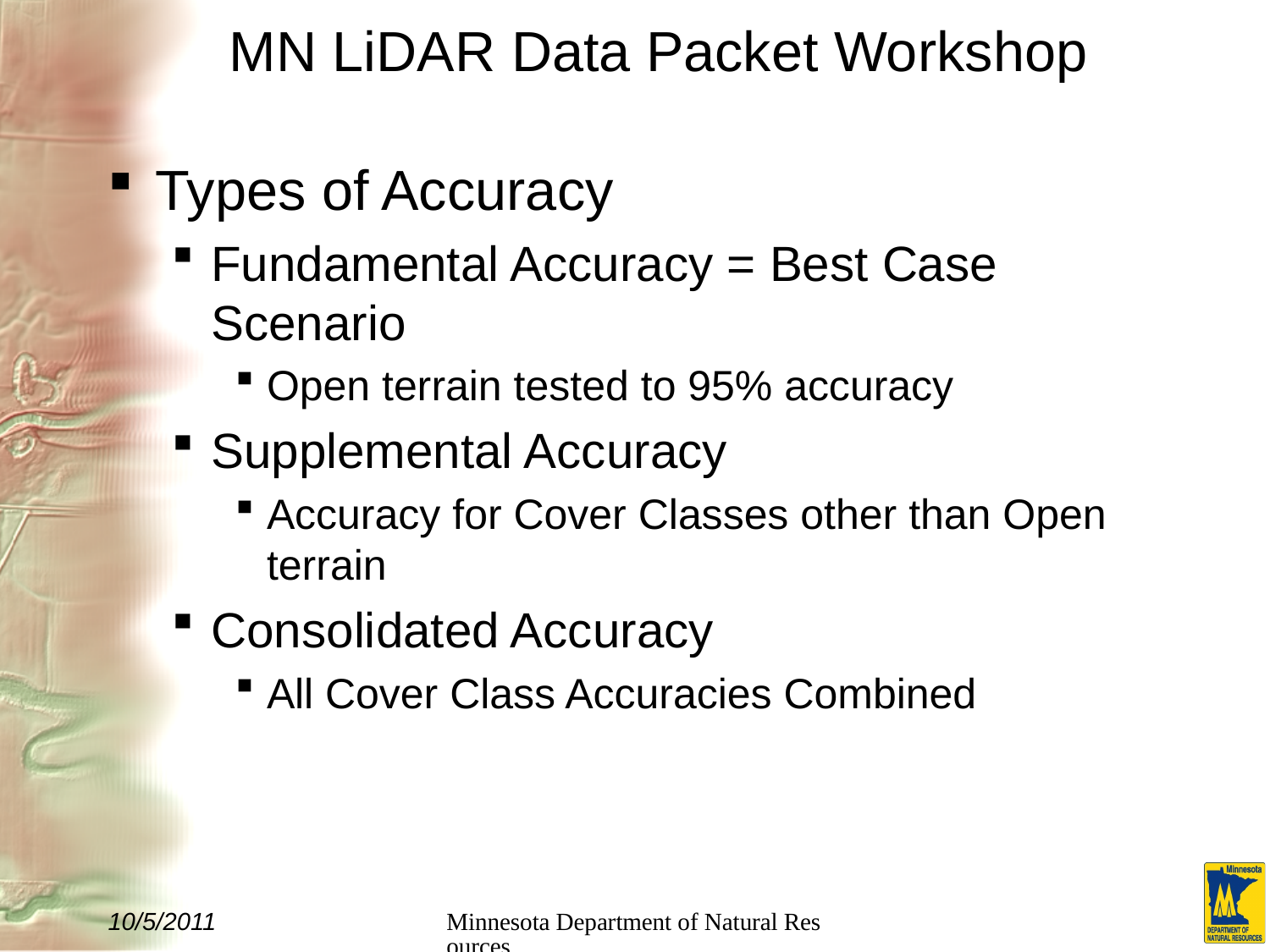

# MN LiDAR Data Packet Workshop
Types of Accuracy
Fundamental Accuracy = Best Case Scenario
Open terrain tested to 95% accuracy
Supplemental Accuracy
Accuracy for Cover Classes other than Open terrain
Consolidated Accuracy
All Cover Class Accuracies Combined
10/5/2011
Minnesota Department of Natural Resources